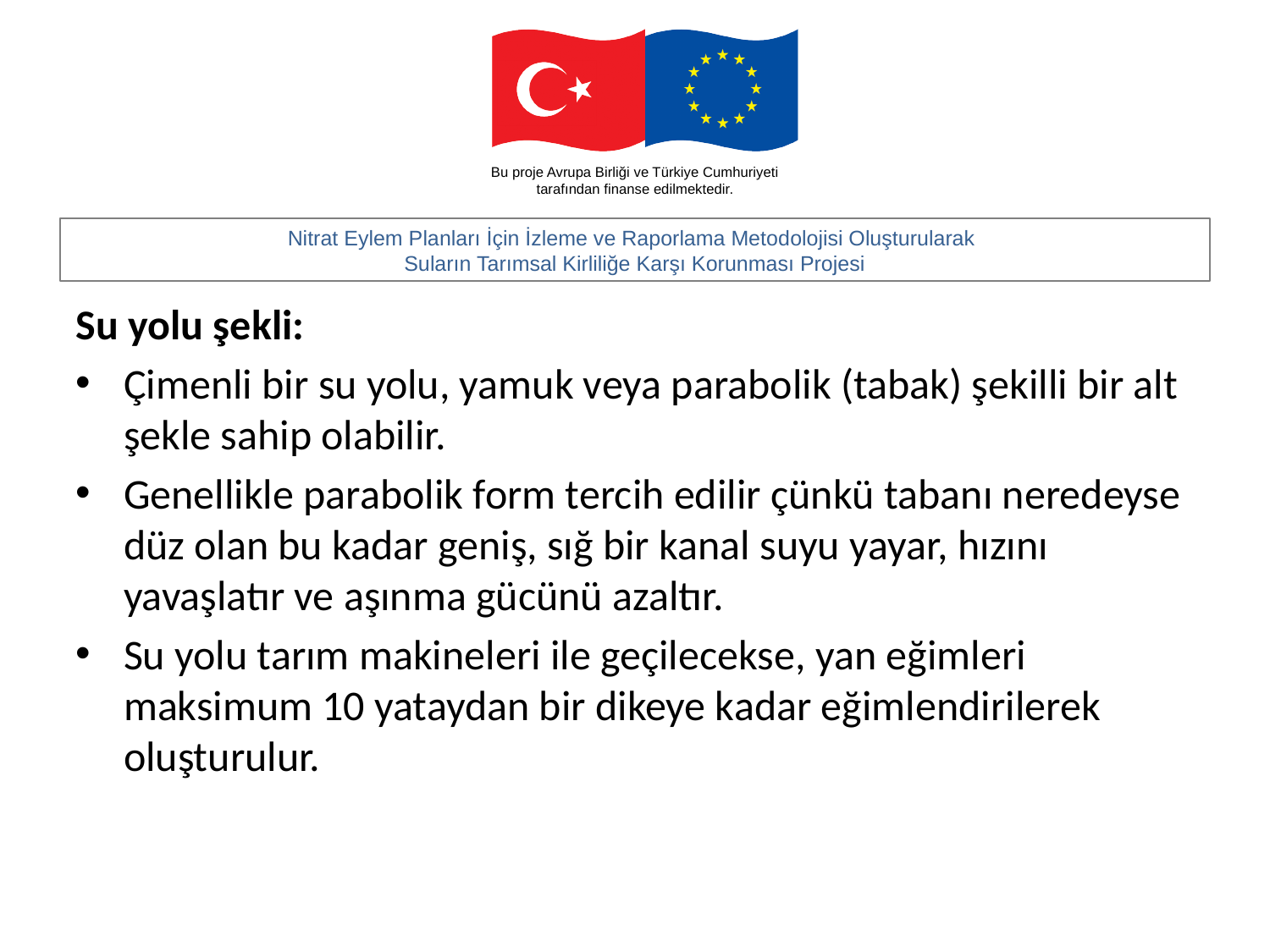

#
Su yolu şekli:
Çimenli bir su yolu, yamuk veya parabolik (tabak) şekilli bir alt şekle sahip olabilir.
Genellikle parabolik form tercih edilir çünkü tabanı neredeyse düz olan bu kadar geniş, sığ bir kanal suyu yayar, hızını yavaşlatır ve aşınma gücünü azaltır.
Su yolu tarım makineleri ile geçilecekse, yan eğimleri maksimum 10 yataydan bir dikeye kadar eğimlendirilerek oluşturulur.